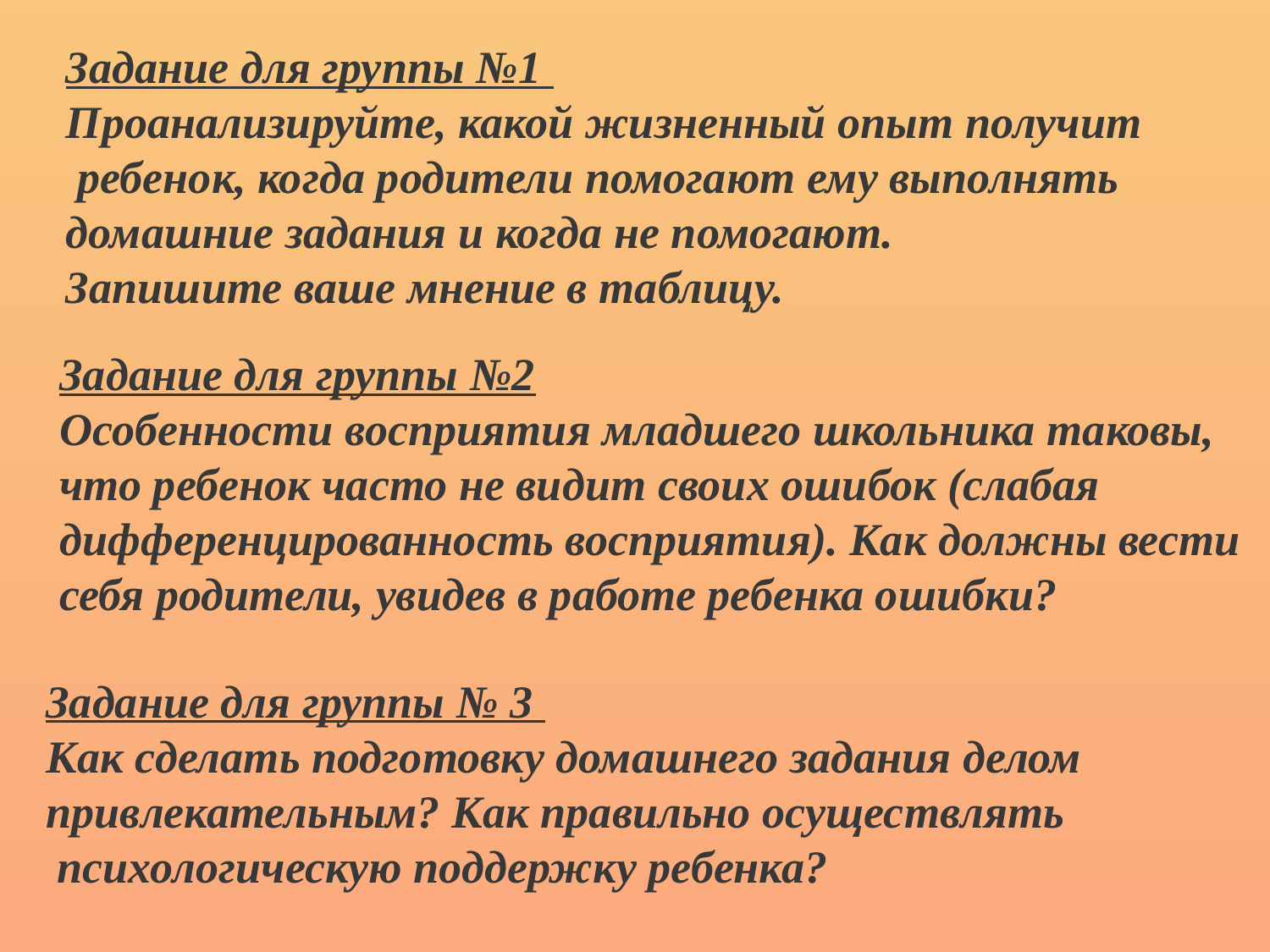

Задание для группы №1
Проанализируйте, какой жизненный опыт получит
 ребенок, когда родители помогают ему выполнять
домашние задания и когда не помогают.
Запишите ваше мнение в таблицу.
Задание для группы №2
Особенности восприятия младшего школьника таковы,
что ребенок часто не видит своих ошибок (слабая
дифференцированность восприятия). Как должны вести
себя родители, увидев в работе ребенка ошибки?
Задание для группы № 3
Как сделать подготовку домашнего задания делом
привлекательным? Как правильно осуществлять
 психологическую поддержку ребенка?